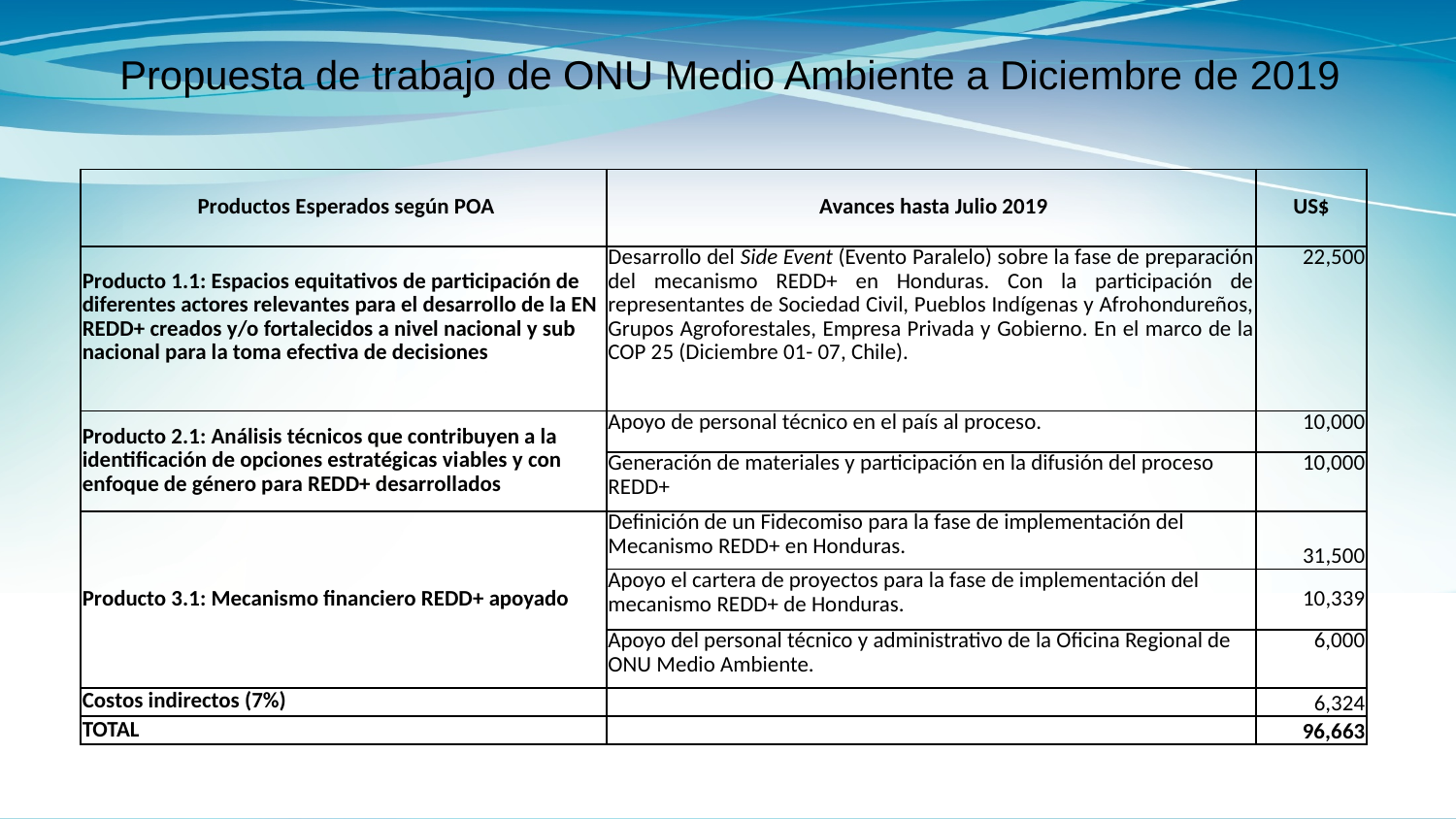

Propuesta de trabajo de ONU Medio Ambiente a Diciembre de 2019
| Productos Esperados según POA | Avances hasta Julio 2019 | US$ |
| --- | --- | --- |
| Producto 1.1: Espacios equitativos de participación de diferentes actores relevantes para el desarrollo de la EN REDD+ creados y/o fortalecidos a nivel nacional y sub nacional para la toma efectiva de decisiones | Desarrollo del Side Event (Evento Paralelo) sobre la fase de preparación del mecanismo REDD+ en Honduras. Con la participación de representantes de Sociedad Civil, Pueblos Indígenas y Afrohondureños, Grupos Agroforestales, Empresa Privada y Gobierno. En el marco de la COP 25 (Diciembre 01- 07, Chile). | 22,500 |
| Producto 2.1: Análisis técnicos que contribuyen a la identificación de opciones estratégicas viables y con enfoque de género para REDD+ desarrollados | Apoyo de personal técnico en el país al proceso. | 10,000 |
|  | Generación de materiales y participación en la difusión del proceso REDD+ | 10,000 |
| Producto 3.1: Mecanismo financiero REDD+ apoyado | Definición de un Fidecomiso para la fase de implementación del Mecanismo REDD+ en Honduras. | 31,500 |
|  | Apoyo el cartera de proyectos para la fase de implementación del mecanismo REDD+ de Honduras. | 10,339 |
|  | Apoyo del personal técnico y administrativo de la Oficina Regional de ONU Medio Ambiente. | 6,000 |
| Costos indirectos (7%) |  | 6,324 |
| TOTAL |  | 96,663 |